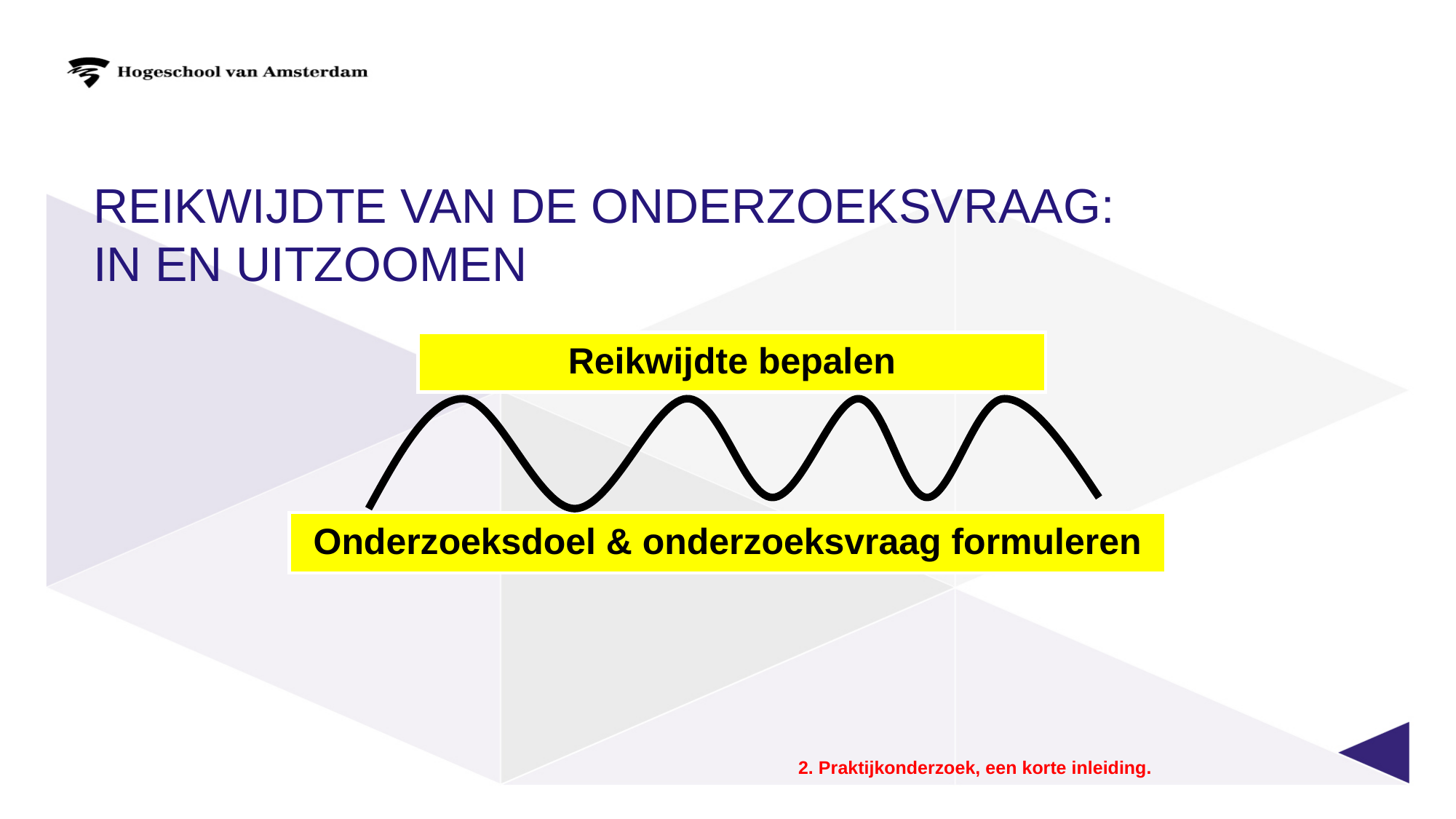

# Reikwijdte van de onderzoeksvraag: In en uitzoomen
Reikwijdte bepalen

Onderzoeksdoel & onderzoeksvraag formuleren
2. Praktijkonderzoek, een korte inleiding.